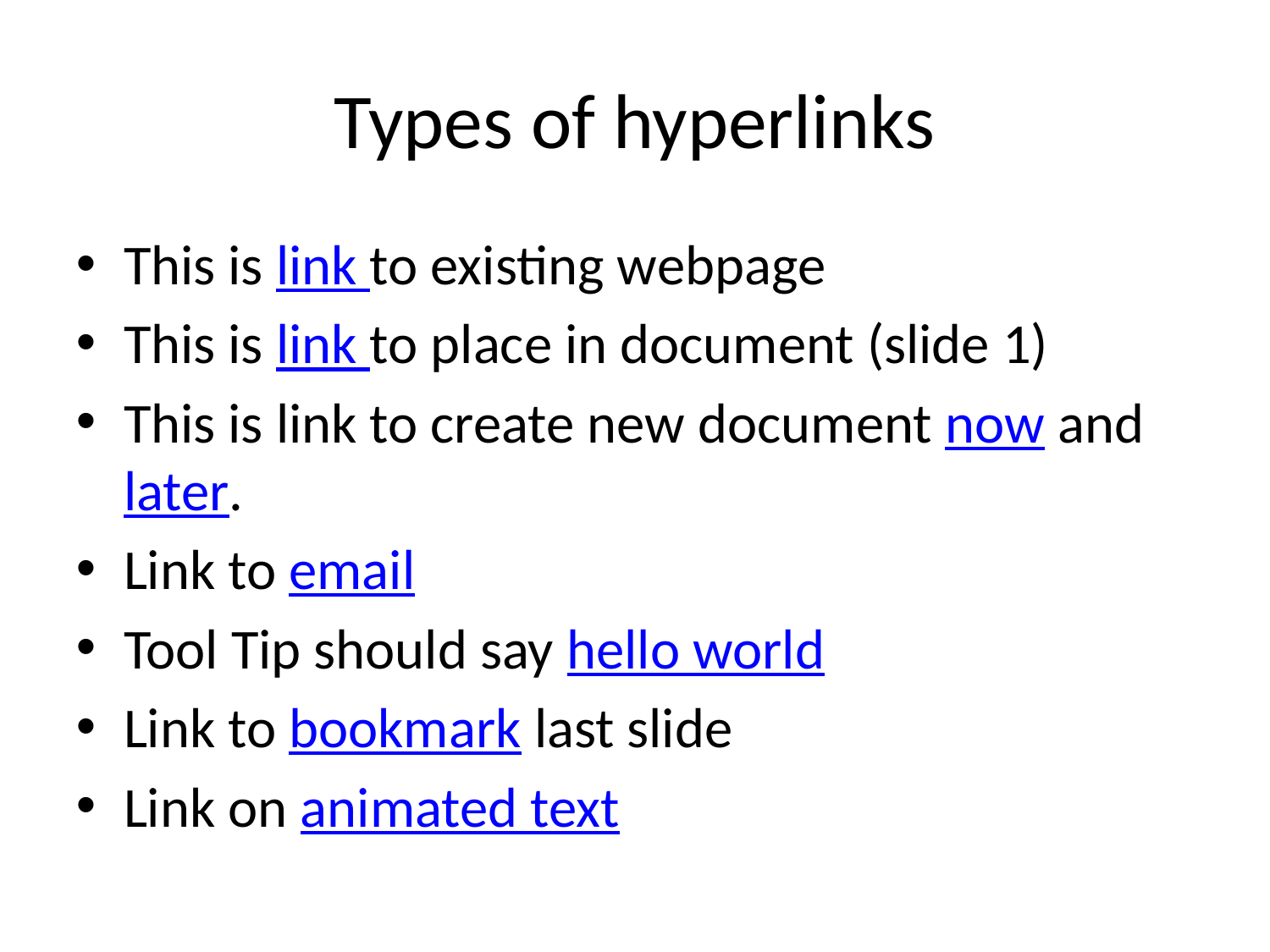

# Types of hyperlinks
This is link to existing webpage
This is link to place in document (slide 1)
This is link to create new document now and later.
Link to email
Tool Tip should say hello world
Link to bookmark last slide
Link on animated text